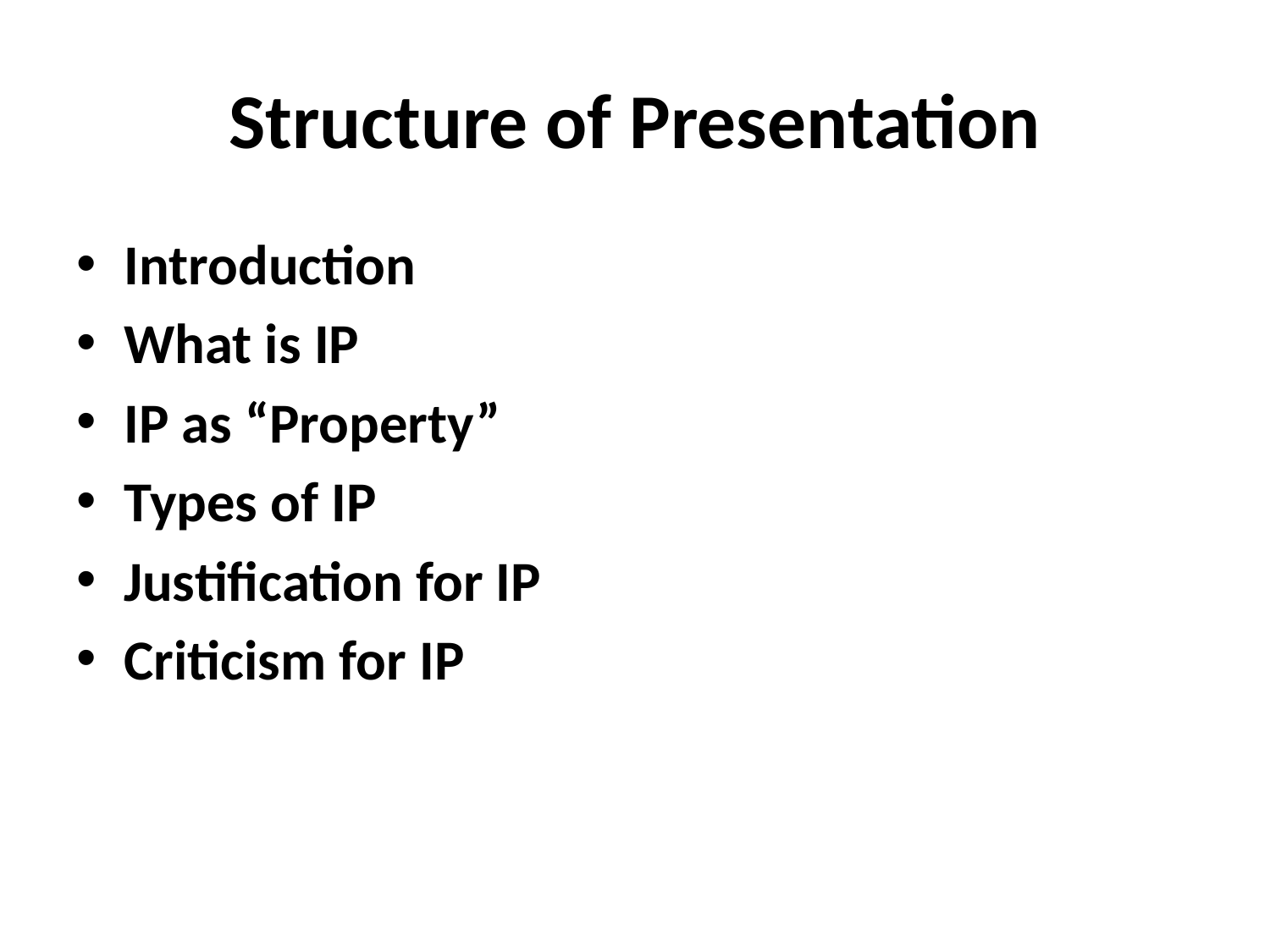

# Structure of Presentation
Introduction
What is IP
IP as “Property”
Types of IP
Justification for IP
Criticism for IP